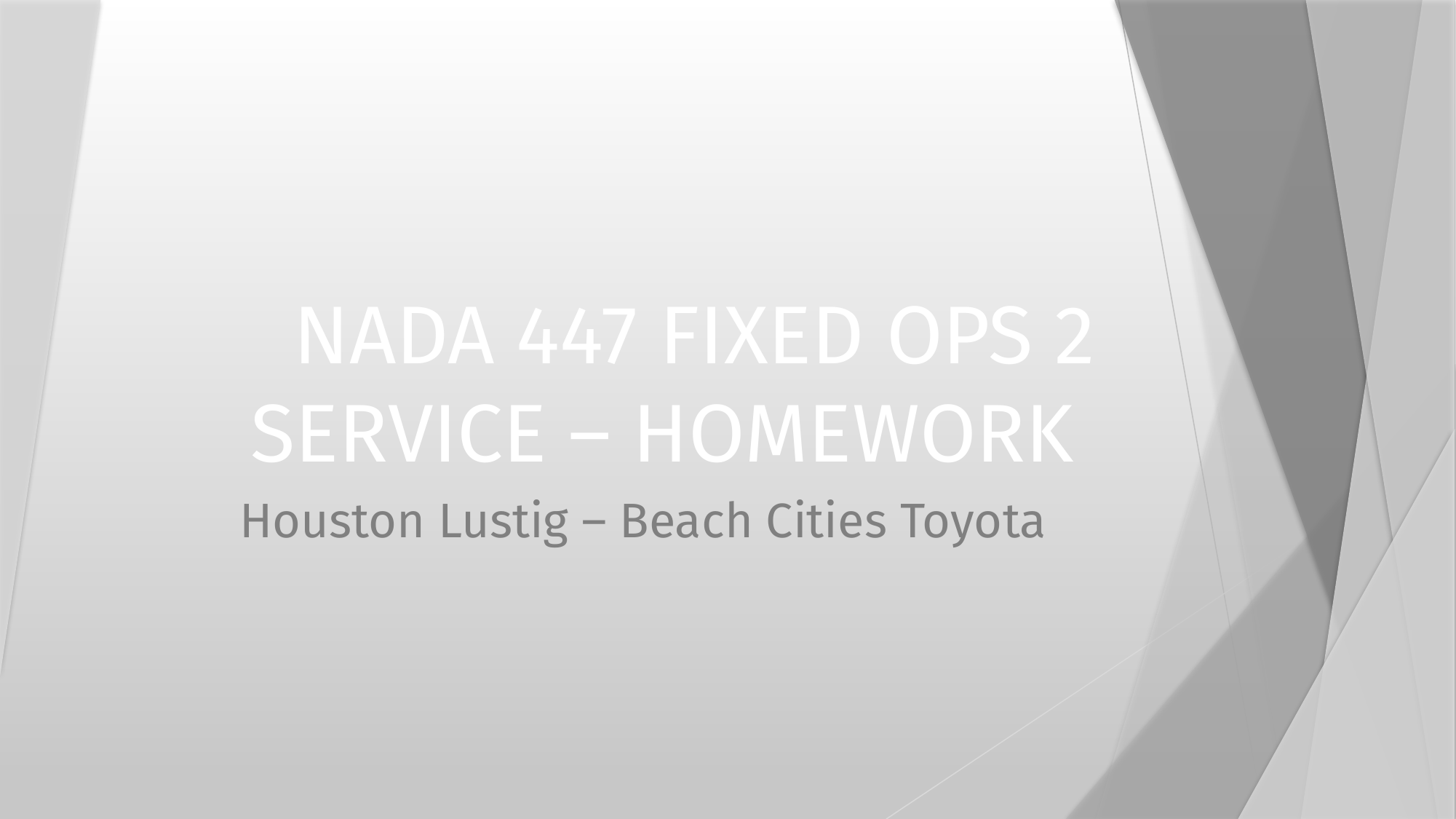

# NADA 447 FIXED OPS 2 SERVICE – HOMEWORK
Houston Lustig – Beach Cities Toyota